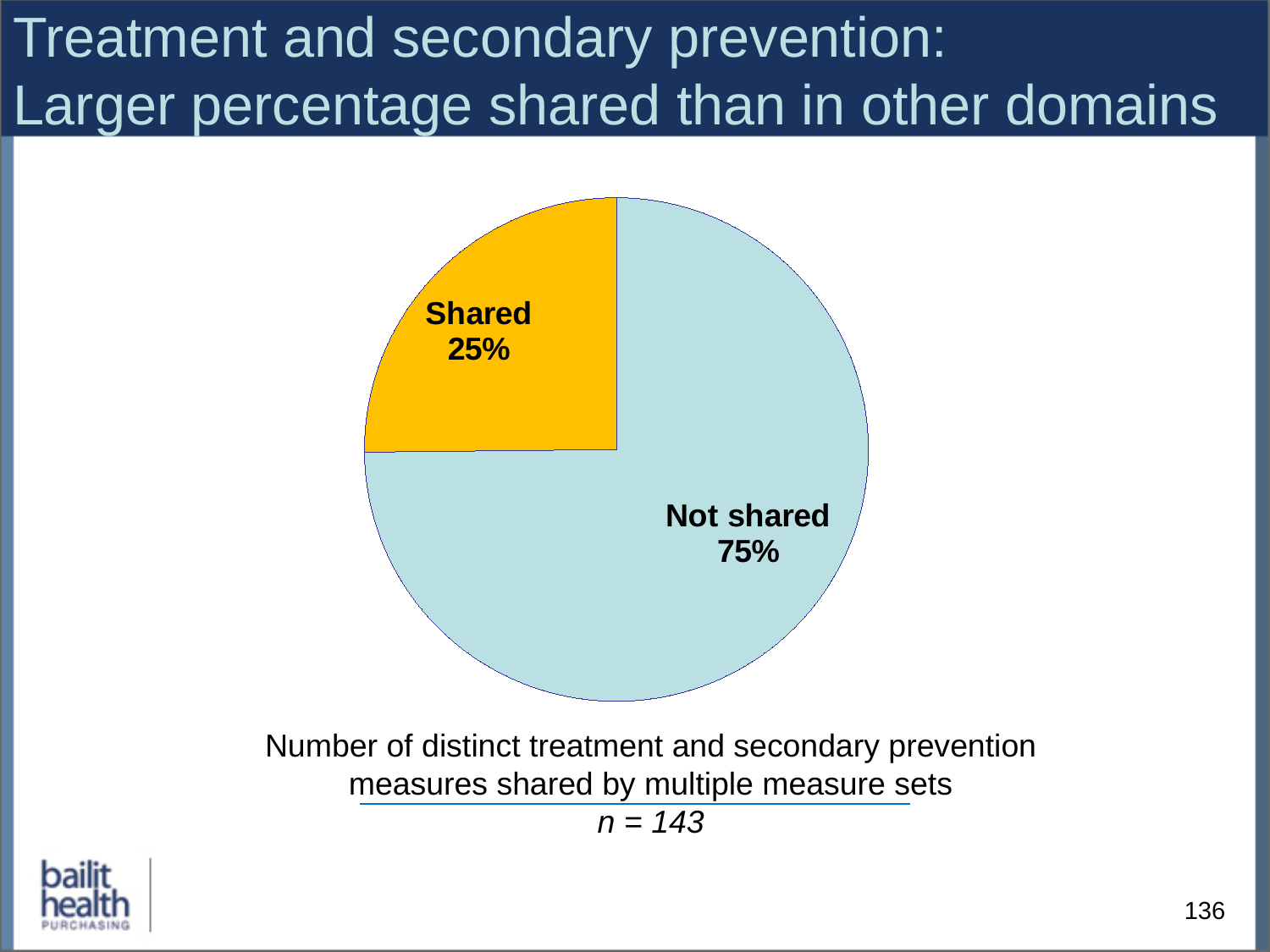

# Treatment and secondary prevention: Larger percentage shared than in other domains

### Chart

| Category | Column1 |
|---|---|
| Not shared | 107.0 |
| Shared | 36.0 |
Number of distinct treatment and secondary prevention measures shared by multiple measure sets
n = 143
136